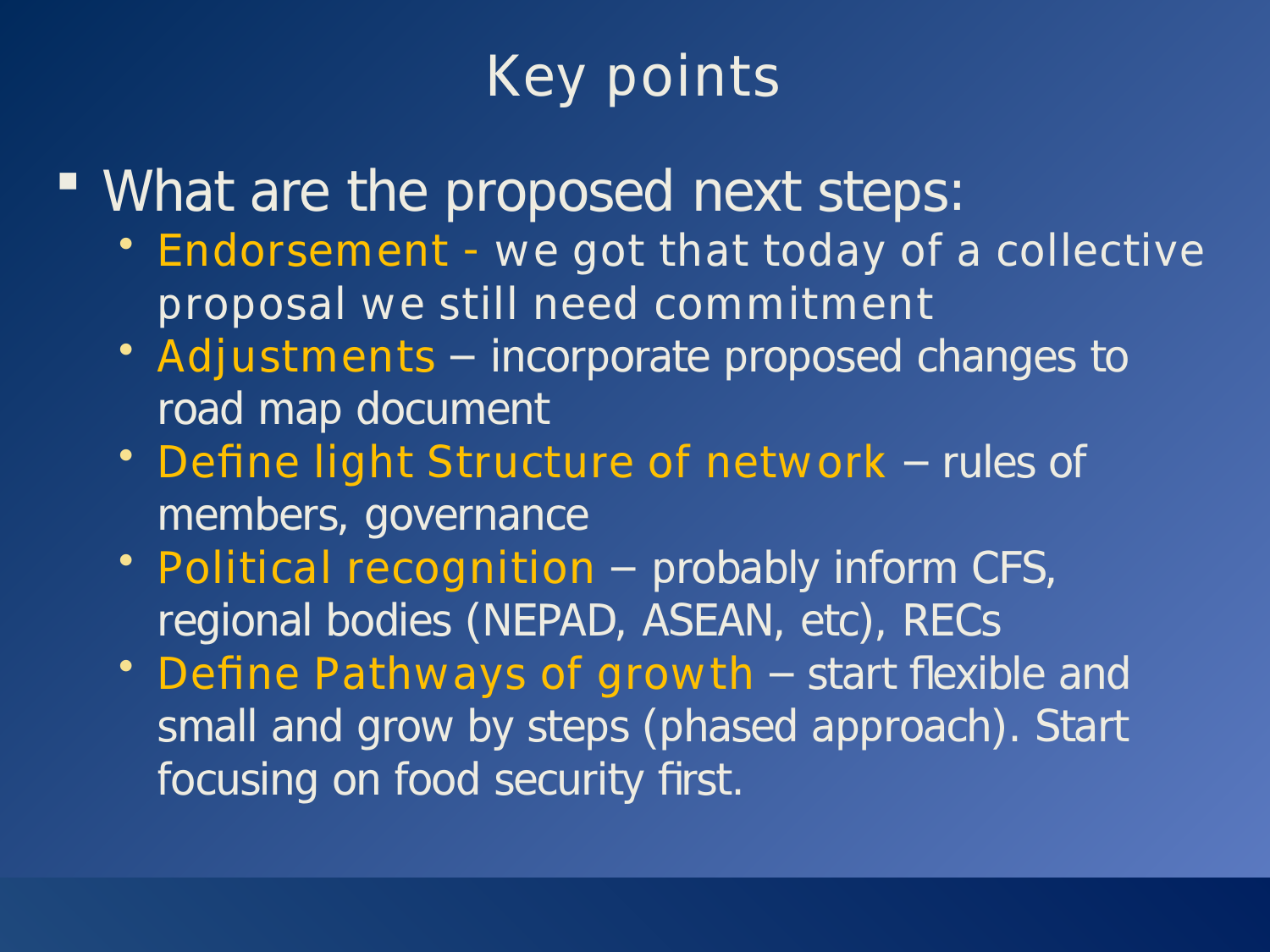

# Key points
What are the proposed next steps:
Endorsement - we got that today of a collective proposal we still need commitment
Adjustments – incorporate proposed changes to road map document
Define light Structure of network – rules of members, governance
Political recognition – probably inform CFS, regional bodies (NEPAD, ASEAN, etc), RECs
Define Pathways of growth – start flexible and small and grow by steps (phased approach). Start focusing on food security first.